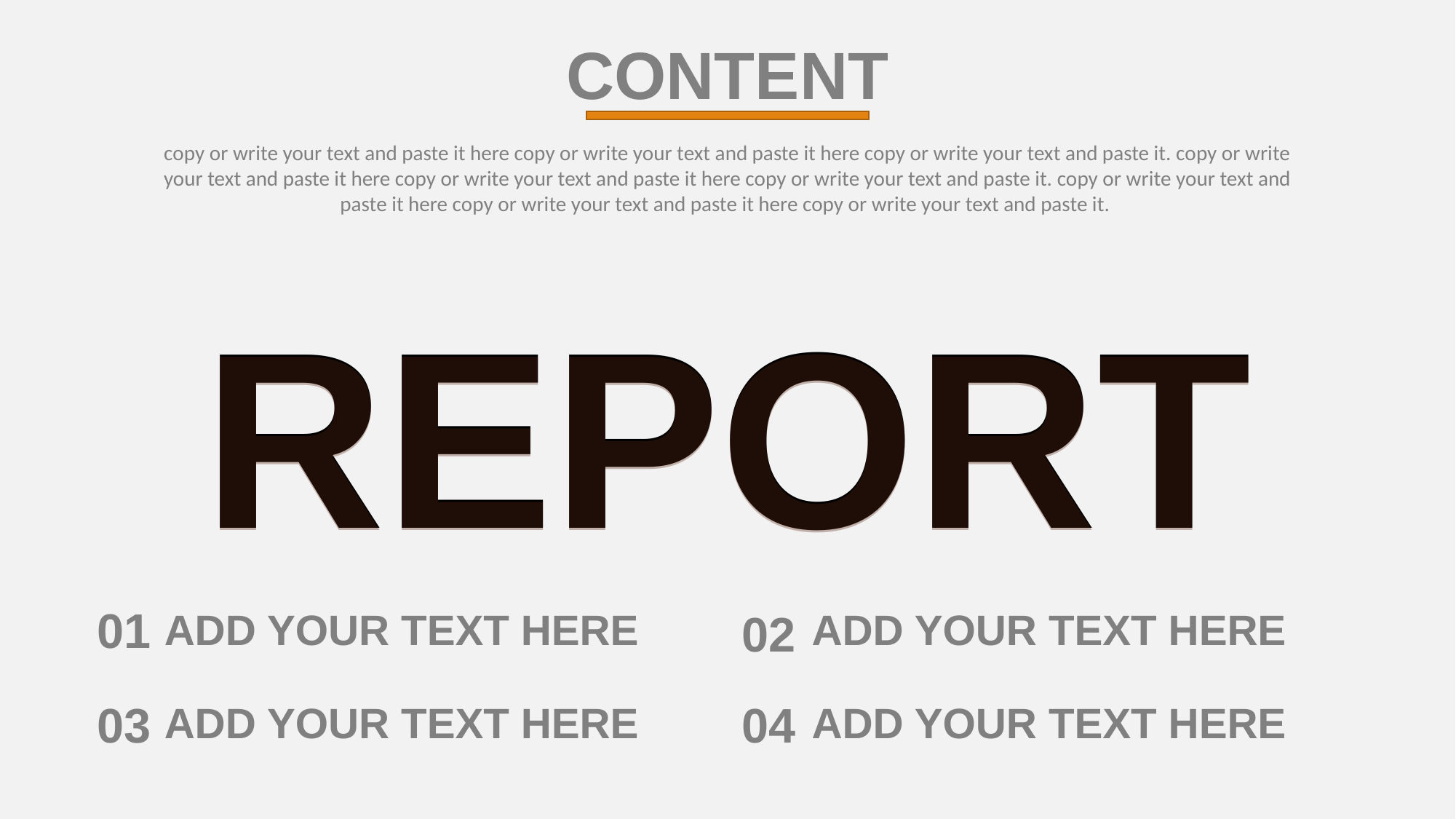

CONTENT

copy or write your text and paste it here copy or write your text and paste it here copy or write your text and paste it. copy or write your text and paste it here copy or write your text and paste it here copy or write your text and paste it. copy or write your text and paste it here copy or write your text and paste it here copy or write your text and paste it.
REPORT
REPORT
01
ADD YOUR TEXT HERE
02
ADD YOUR TEXT HERE
03
04
ADD YOUR TEXT HERE
ADD YOUR TEXT HERE